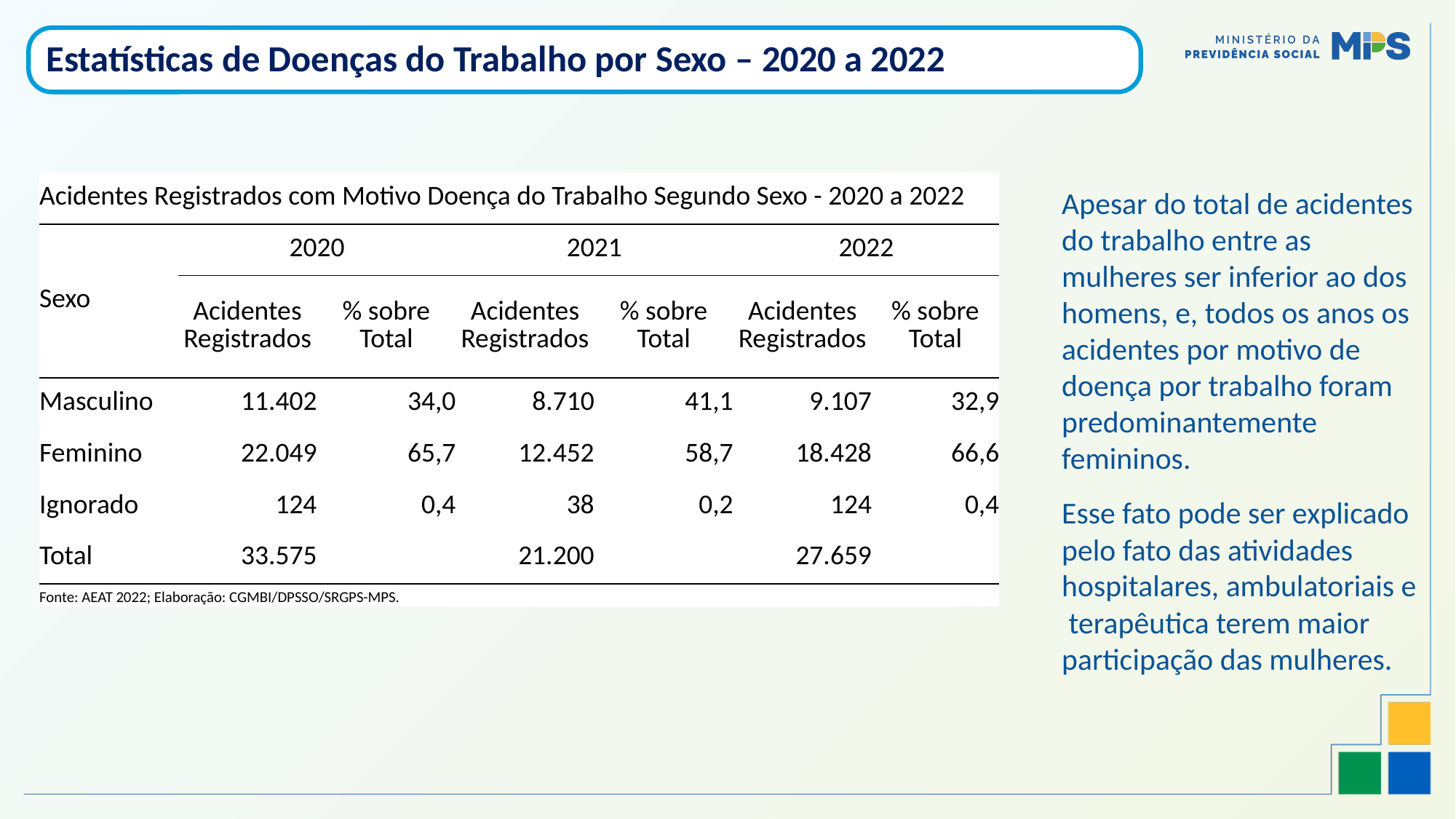

Estatísticas de Doenças do Trabalho por Sexo – 2020 a 2022
| Acidentes Registrados com Motivo Doença do Trabalho Segundo Sexo - 2020 a 2022 |  |  |  |  |  |  |
| --- | --- | --- | --- | --- | --- | --- |
| Sexo | 2020 |  | 2021 |  | 2022 |  |
|  | Acidentes Registrados | % sobre Total | Acidentes Registrados | % sobre Total | Acidentes Registrados | % sobre Total |
| Masculino | 11.402 | 34,0 | 8.710 | 41,1 | 9.107 | 32,9 |
| Feminino | 22.049 | 65,7 | 12.452 | 58,7 | 18.428 | 66,6 |
| Ignorado | 124 | 0,4 | 38 | 0,2 | 124 | 0,4 |
| Total | 33.575 |  | 21.200 |  | 27.659 |  |
| Fonte: AEAT 2022; Elaboração: CGMBI/DPSSO/SRGPS-MPS. |  |  |  |  |  |  |
Apesar do total de acidentes do trabalho entre as mulheres ser inferior ao dos homens, e, todos os anos os acidentes por motivo de doença por trabalho foram predominantemente femininos.
Esse fato pode ser explicado pelo fato das atividades hospitalares, ambulatoriais e  terapêutica terem maior participação das mulheres.